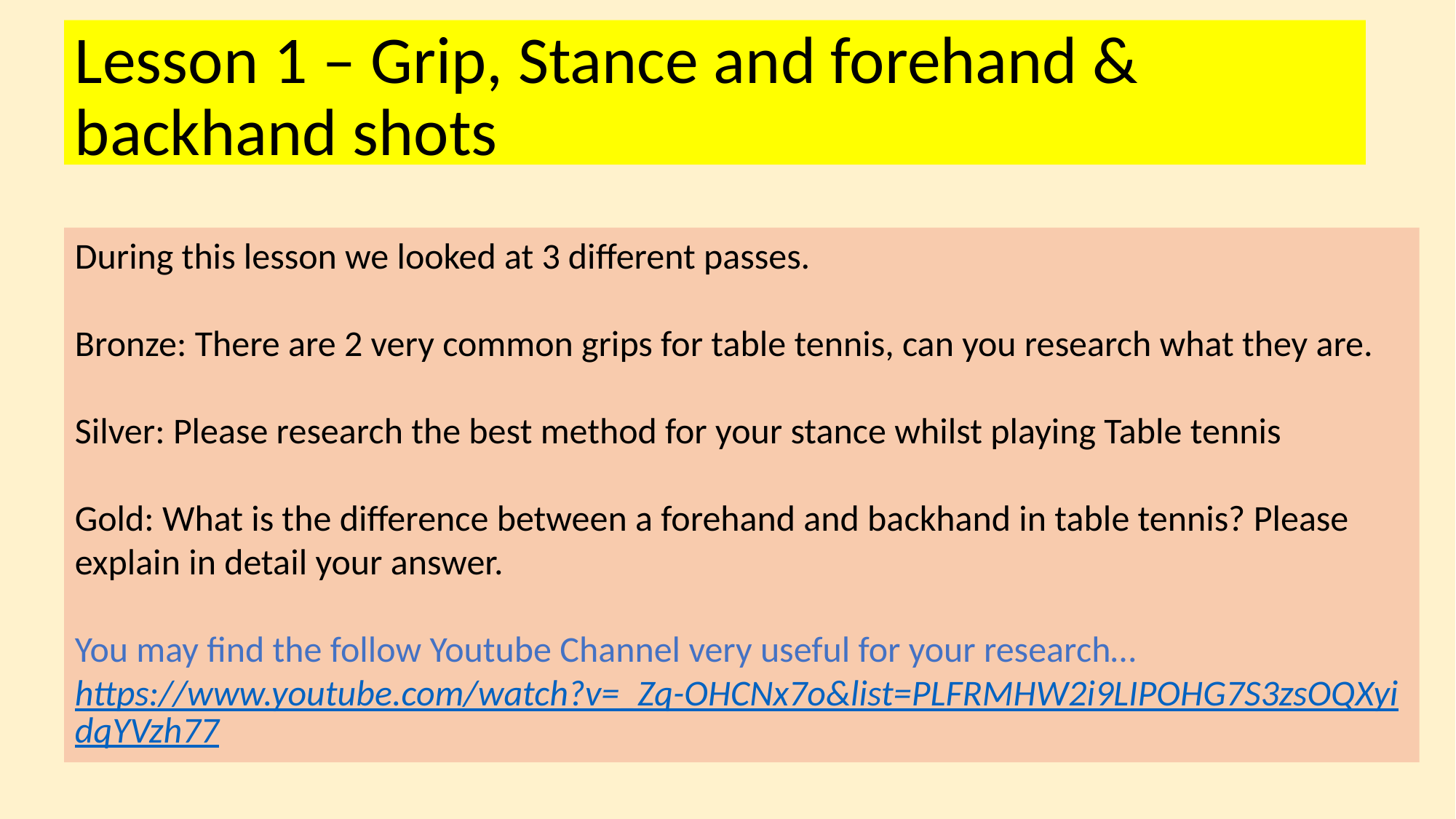

Lesson 1 – Grip, Stance and forehand & backhand shots
During this lesson we looked at 3 different passes.

Bronze: There are 2 very common grips for table tennis, can you research what they are.

Silver: Please research the best method for your stance whilst playing Table tennis

Gold: What is the difference between a forehand and backhand in table tennis? Please explain in detail your answer.

You may find the follow Youtube Channel very useful for your research…
https://www.youtube.com/watch?v=_Zq-OHCNx7o&list=PLFRMHW2i9LIPOHG7S3zsOQXyidqYVzh77